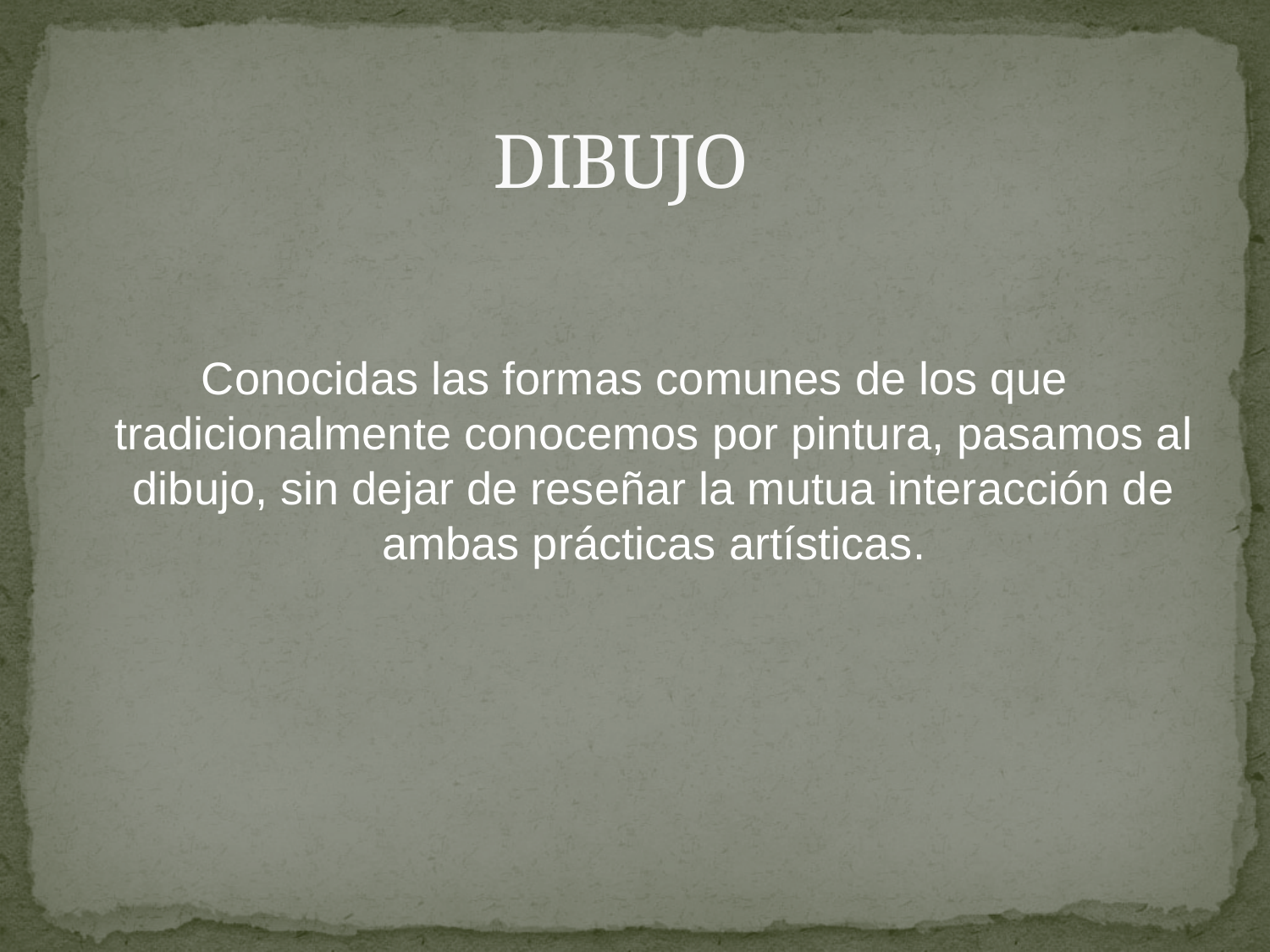

# DIBUJO

Conocidas las formas comunes de los que tradicionalmente conocemos por pintura, pasamos al dibujo, sin dejar de reseñar la mutua interacción de ambas prácticas artísticas.